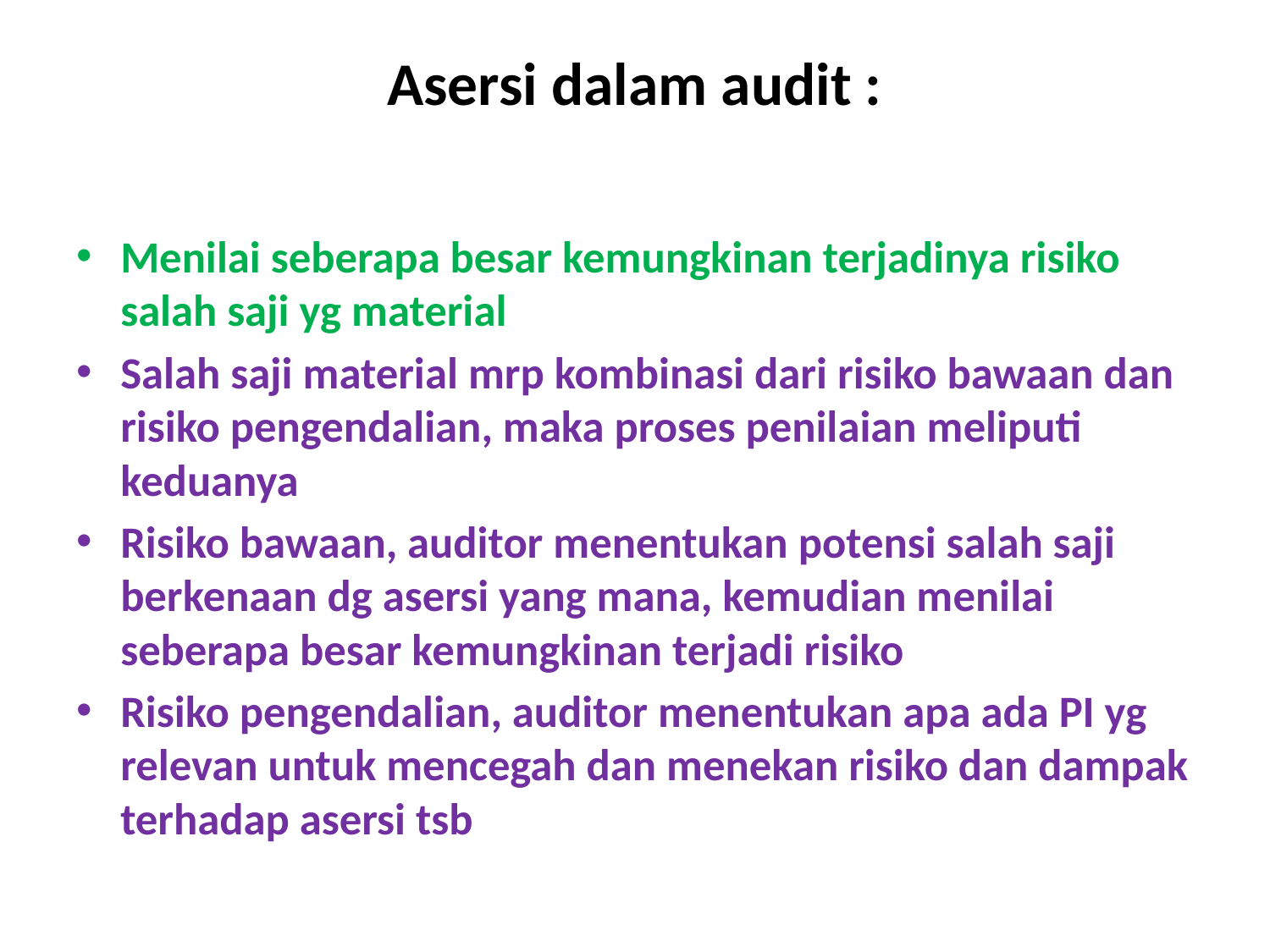

# Asersi dalam audit :
Menilai seberapa besar kemungkinan terjadinya risiko salah saji yg material
Salah saji material mrp kombinasi dari risiko bawaan dan risiko pengendalian, maka proses penilaian meliputi keduanya
Risiko bawaan, auditor menentukan potensi salah saji berkenaan dg asersi yang mana, kemudian menilai seberapa besar kemungkinan terjadi risiko
Risiko pengendalian, auditor menentukan apa ada PI yg relevan untuk mencegah dan menekan risiko dan dampak terhadap asersi tsb